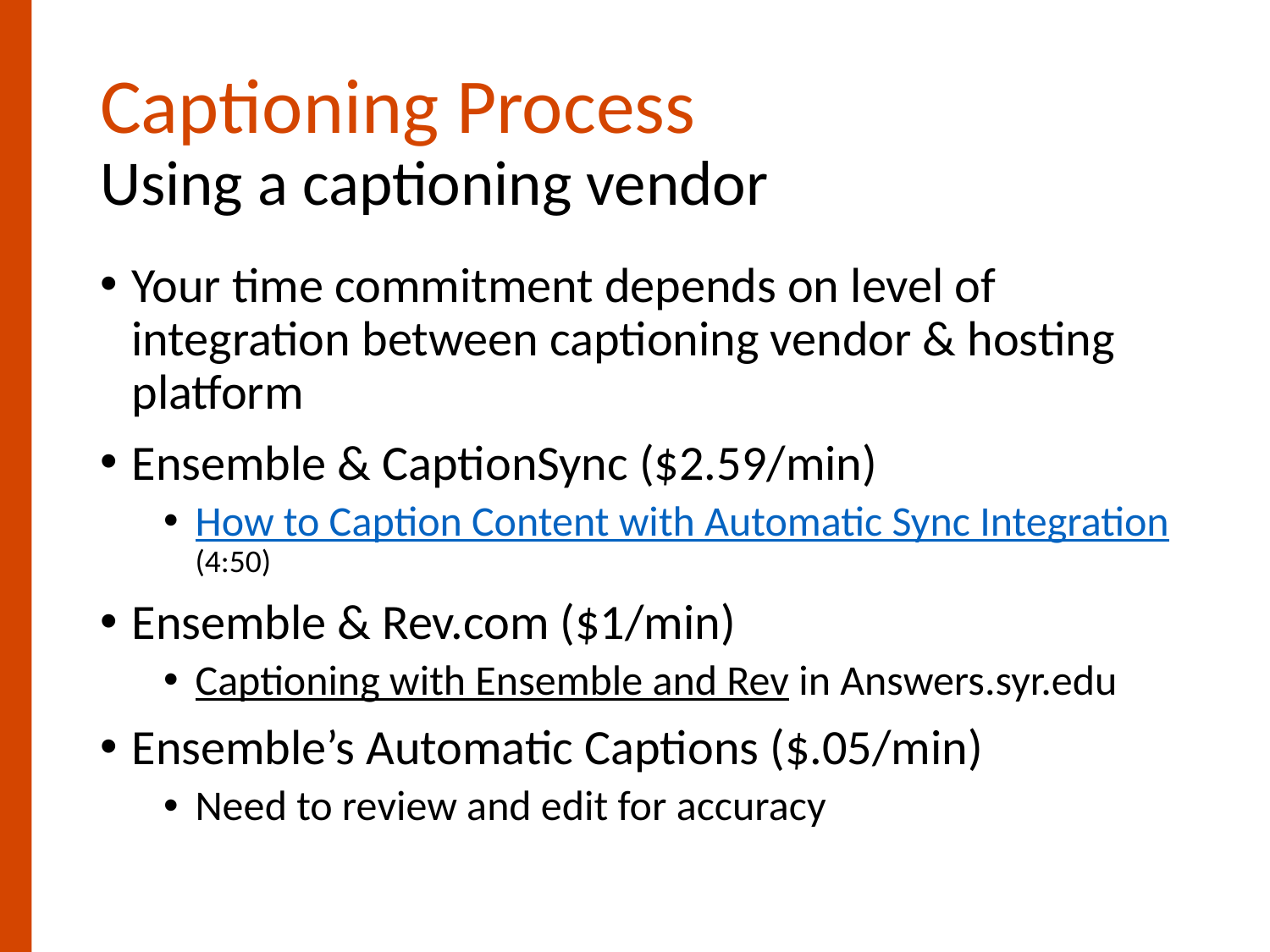

# Captioning Process Using a captioning vendor
Your time commitment depends on level of integration between captioning vendor & hosting platform
Ensemble & CaptionSync ($2.59/min)
How to Caption Content with Automatic Sync Integration (4:50)
Ensemble & Rev.com ($1/min)
Captioning with Ensemble and Rev in Answers.syr.edu
Ensemble’s Automatic Captions ($.05/min)
Need to review and edit for accuracy